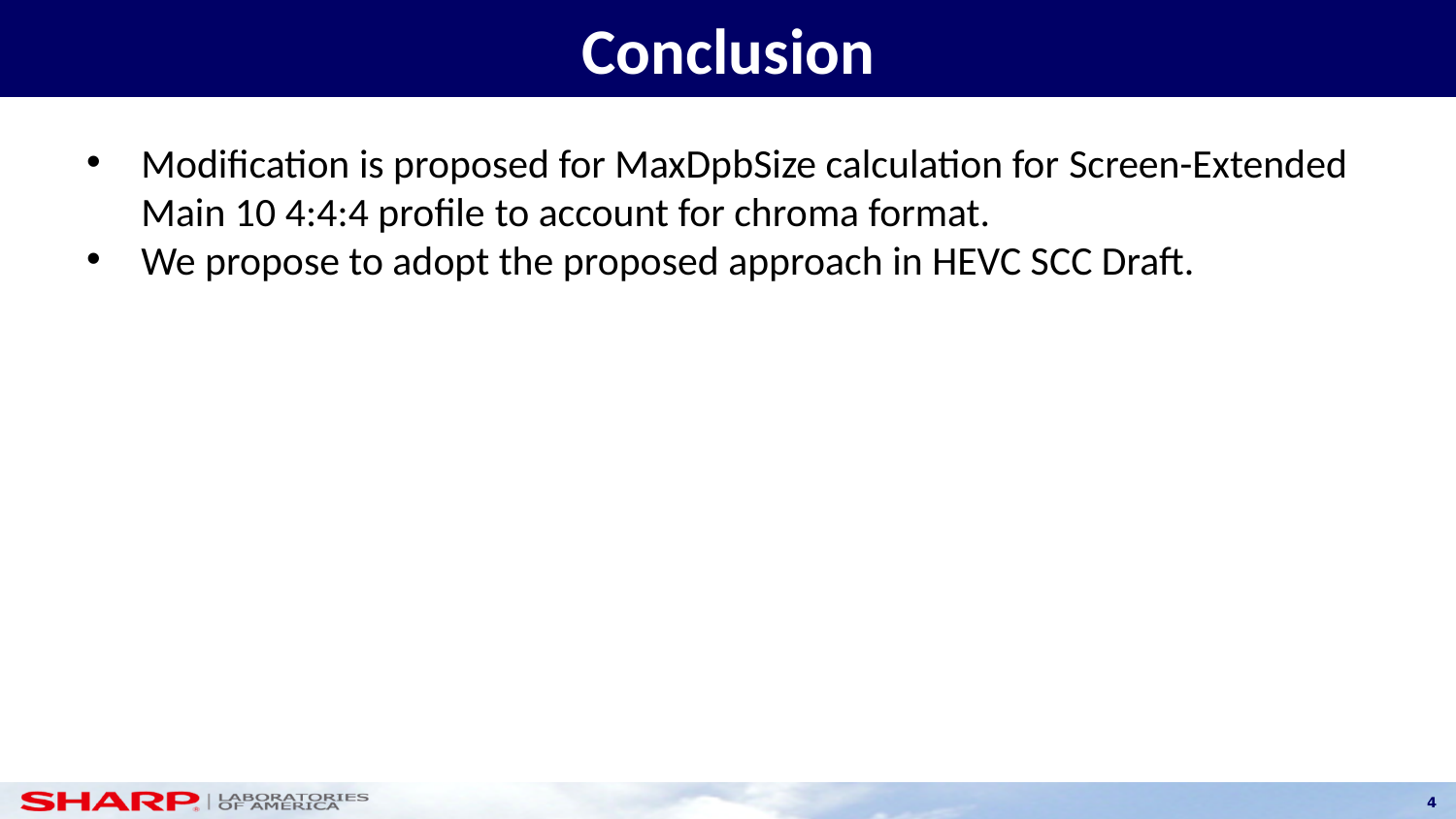

Conclusion

Modification is proposed for MaxDpbSize calculation for Screen-Extended Main 10 4:4:4 profile to account for chroma format.
We propose to adopt the proposed approach in HEVC SCC Draft.